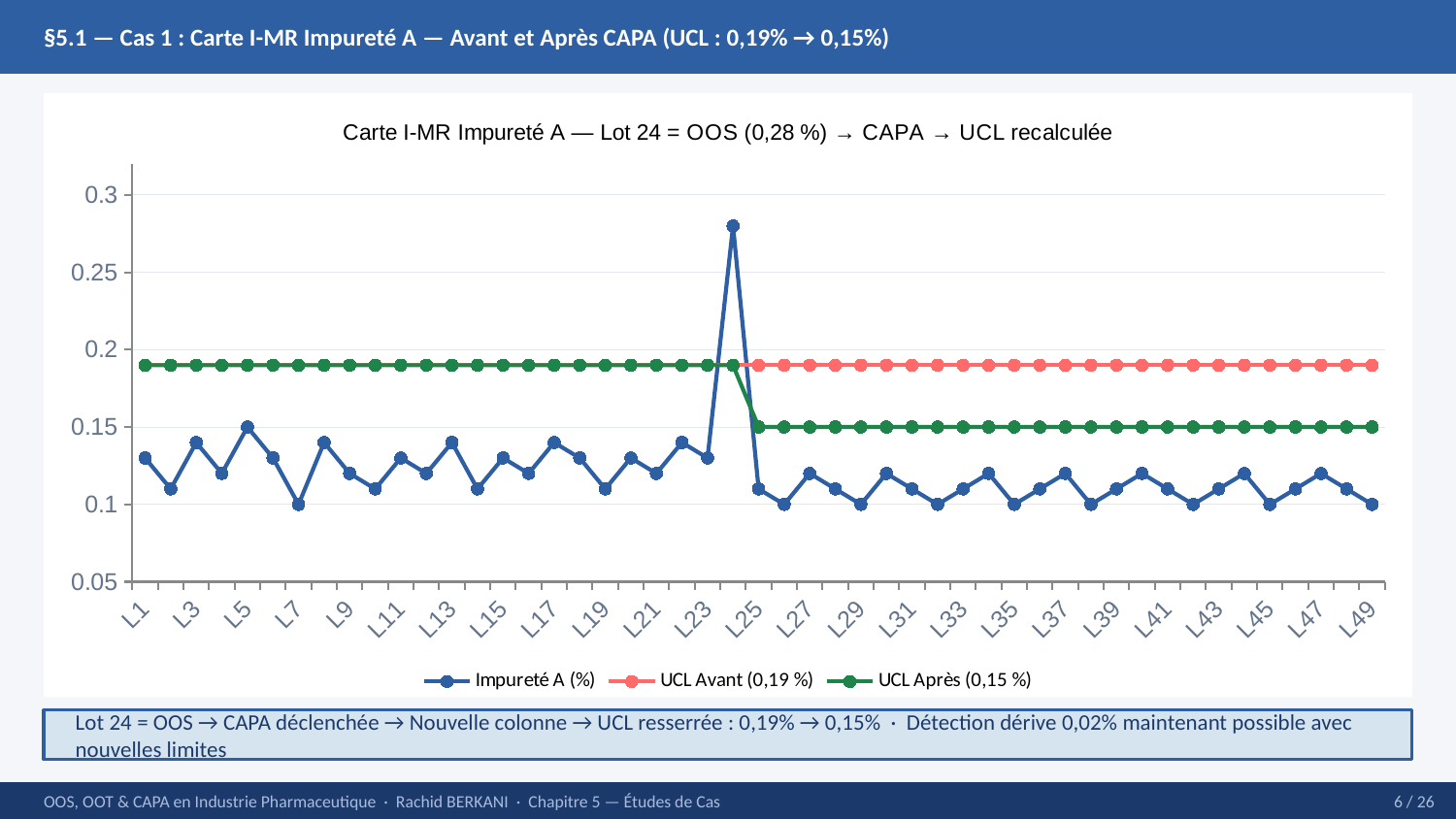

§5.1 — Cas 1 : Carte I-MR Impureté A — Avant et Après CAPA (UCL : 0,19% → 0,15%)

### Chart: Carte I-MR Impureté A — Lot 24 = OOS (0,28 %) → CAPA → UCL recalculée

| Category | Impureté A (%) | UCL Avant (0,19 %) | UCL Après (0,15 %) |
|---|---|---|---|
| L1 | 0.13 | 0.19 | 0.19 |
| L2 | 0.11 | 0.19 | 0.19 |
| L3 | 0.14 | 0.19 | 0.19 |
| L4 | 0.12 | 0.19 | 0.19 |
| L5 | 0.15 | 0.19 | 0.19 |
| L6 | 0.13 | 0.19 | 0.19 |
| L7 | 0.1 | 0.19 | 0.19 |
| L8 | 0.14 | 0.19 | 0.19 |
| L9 | 0.12 | 0.19 | 0.19 |
| L10 | 0.11 | 0.19 | 0.19 |
| L11 | 0.13 | 0.19 | 0.19 |
| L12 | 0.12 | 0.19 | 0.19 |
| L13 | 0.14 | 0.19 | 0.19 |
| L14 | 0.11 | 0.19 | 0.19 |
| L15 | 0.13 | 0.19 | 0.19 |
| L16 | 0.12 | 0.19 | 0.19 |
| L17 | 0.14 | 0.19 | 0.19 |
| L18 | 0.13 | 0.19 | 0.19 |
| L19 | 0.11 | 0.19 | 0.19 |
| L20 | 0.13 | 0.19 | 0.19 |
| L21 | 0.12 | 0.19 | 0.19 |
| L22 | 0.14 | 0.19 | 0.19 |
| L23 | 0.13 | 0.19 | 0.19 |
| L24 | 0.28 | 0.19 | 0.19 |
| L25 | 0.11 | 0.19 | 0.15 |
| L26 | 0.1 | 0.19 | 0.15 |
| L27 | 0.12 | 0.19 | 0.15 |
| L28 | 0.11 | 0.19 | 0.15 |
| L29 | 0.1 | 0.19 | 0.15 |
| L30 | 0.12 | 0.19 | 0.15 |
| L31 | 0.11 | 0.19 | 0.15 |
| L32 | 0.1 | 0.19 | 0.15 |
| L33 | 0.11 | 0.19 | 0.15 |
| L34 | 0.12 | 0.19 | 0.15 |
| L35 | 0.1 | 0.19 | 0.15 |
| L36 | 0.11 | 0.19 | 0.15 |
| L37 | 0.12 | 0.19 | 0.15 |
| L38 | 0.1 | 0.19 | 0.15 |
| L39 | 0.11 | 0.19 | 0.15 |
| L40 | 0.12 | 0.19 | 0.15 |
| L41 | 0.11 | 0.19 | 0.15 |
| L42 | 0.1 | 0.19 | 0.15 |
| L43 | 0.11 | 0.19 | 0.15 |
| L44 | 0.12 | 0.19 | 0.15 |
| L45 | 0.1 | 0.19 | 0.15 |
| L46 | 0.11 | 0.19 | 0.15 |
| L47 | 0.12 | 0.19 | 0.15 |
| L48 | 0.11 | 0.19 | 0.15 |
| L49 | 0.1 | 0.19 | 0.15 |
Lot 24 = OOS → CAPA déclenchée → Nouvelle colonne → UCL resserrée : 0,19% → 0,15%  ·  Détection dérive 0,02% maintenant possible avec nouvelles limites

OOS, OOT & CAPA en Industrie Pharmaceutique  ·  Rachid BERKANI  ·  Chapitre 5 — Études de Cas
6 / 26